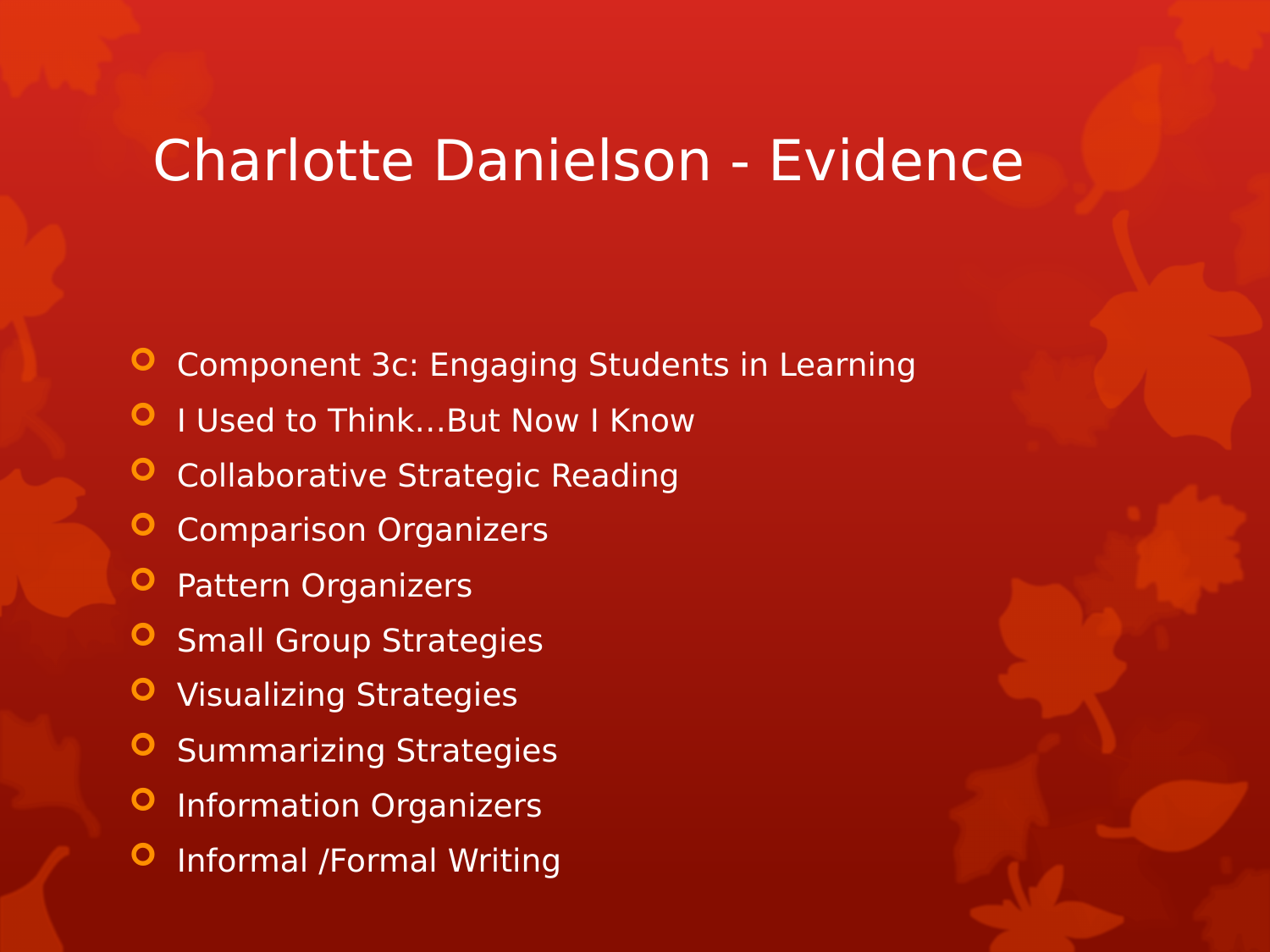

# Charlotte Danielson - Evidence
Component 3c: Engaging Students in Learning
I Used to Think…But Now I Know
Collaborative Strategic Reading
Comparison Organizers
Pattern Organizers
Small Group Strategies
Visualizing Strategies
Summarizing Strategies
Information Organizers
Informal /Formal Writing